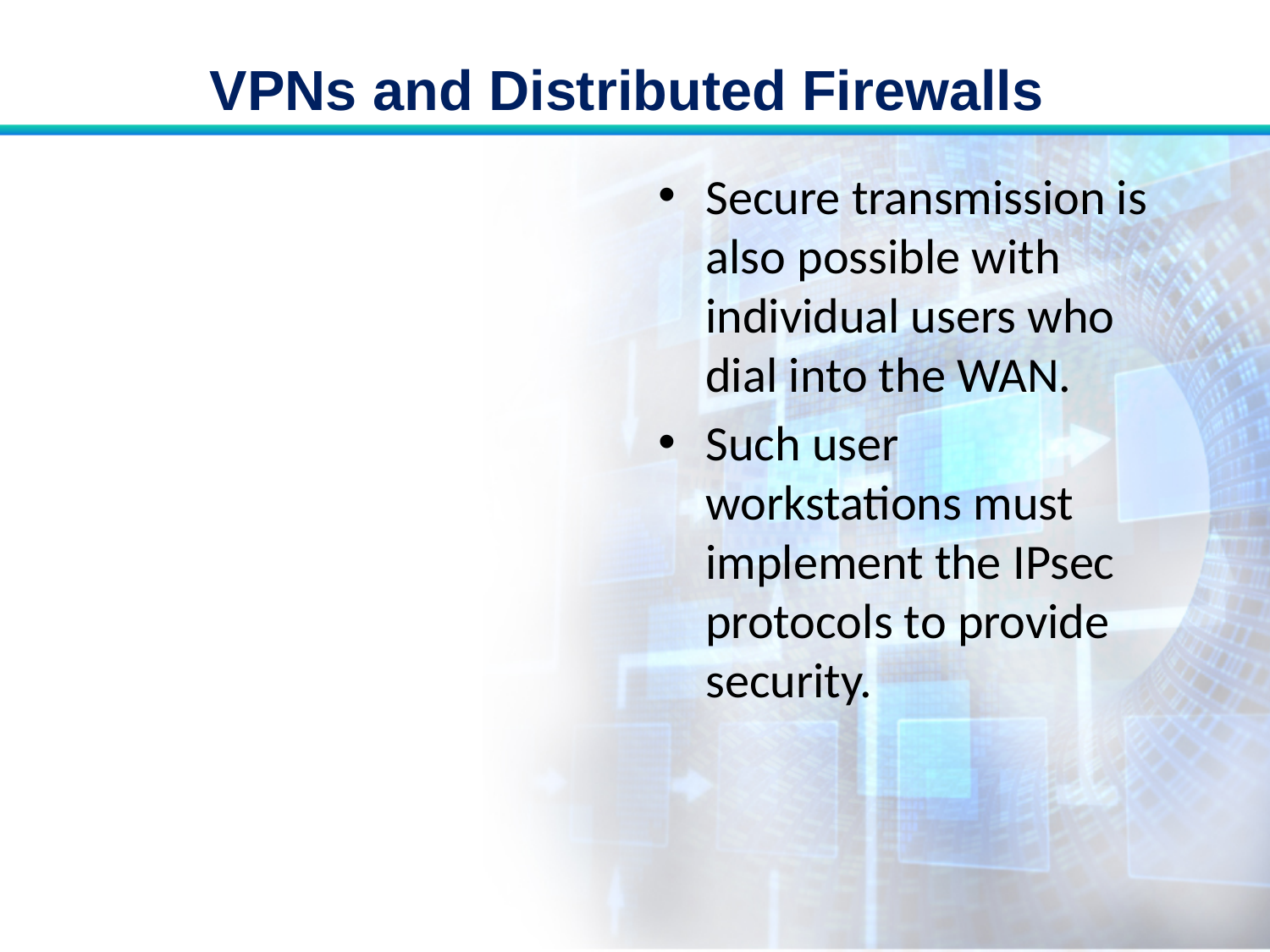

# VPNs and Distributed Firewalls
Secure transmission is also possible with individual users who dial into the WAN.
Such user  workstations must implement the IPsec protocols to provide security.